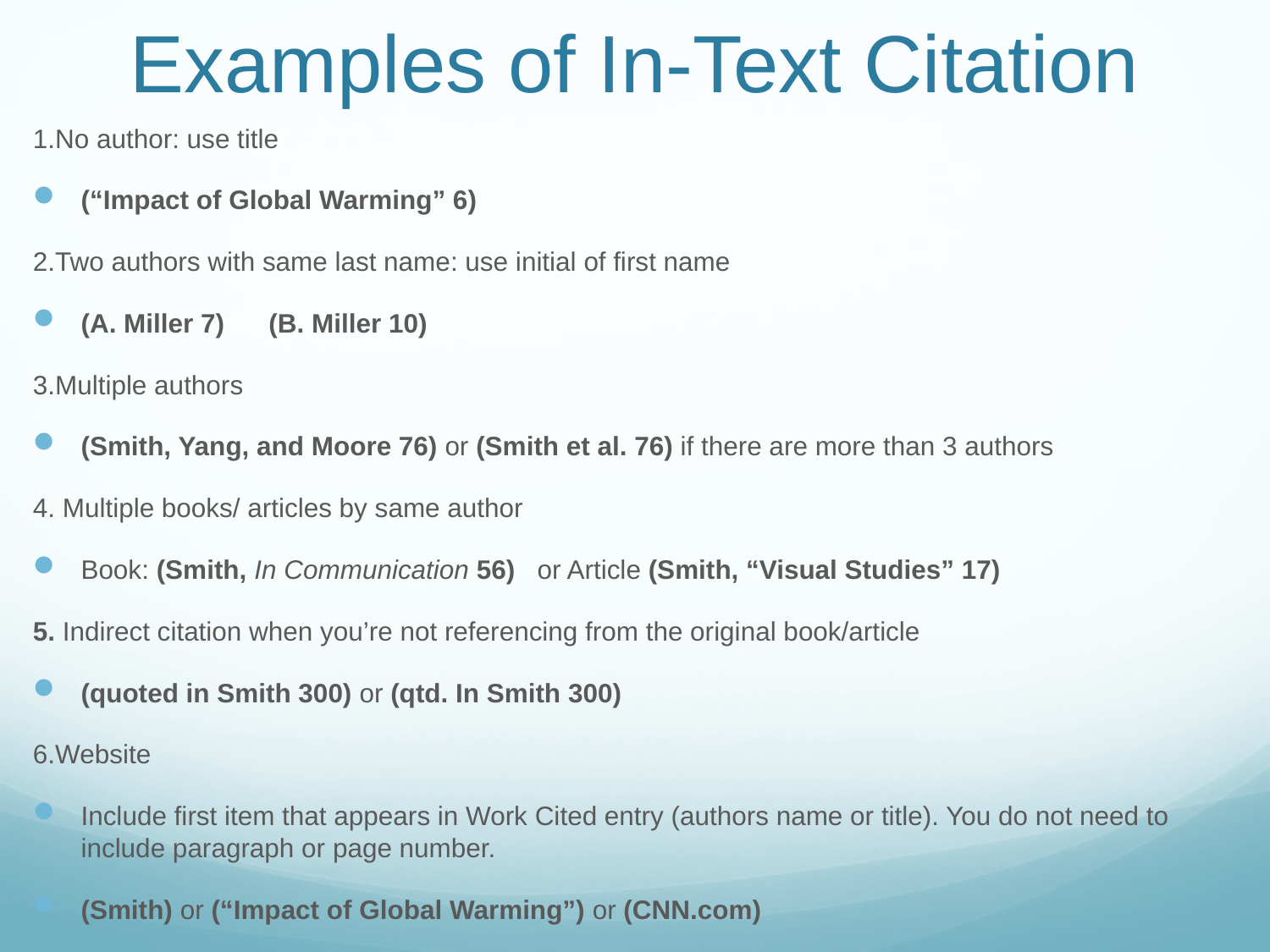

# Examples of In-Text Citation
1.No author: use title
(“Impact of Global Warming” 6)
2.Two authors with same last name: use initial of first name
(A. Miller 7)      (B. Miller 10)
3.Multiple authors
(Smith, Yang, and Moore 76) or (Smith et al. 76) if there are more than 3 authors
4. Multiple books/ articles by same author
Book: (Smith, In Communication 56)   or Article (Smith, “Visual Studies” 17)
5. Indirect citation when you’re not referencing from the original book/article
(quoted in Smith 300) or (qtd. In Smith 300)
6.Website
Include first item that appears in Work Cited entry (authors name or title). You do not need to include paragraph or page number.
(Smith) or (“Impact of Global Warming”) or (CNN.com)